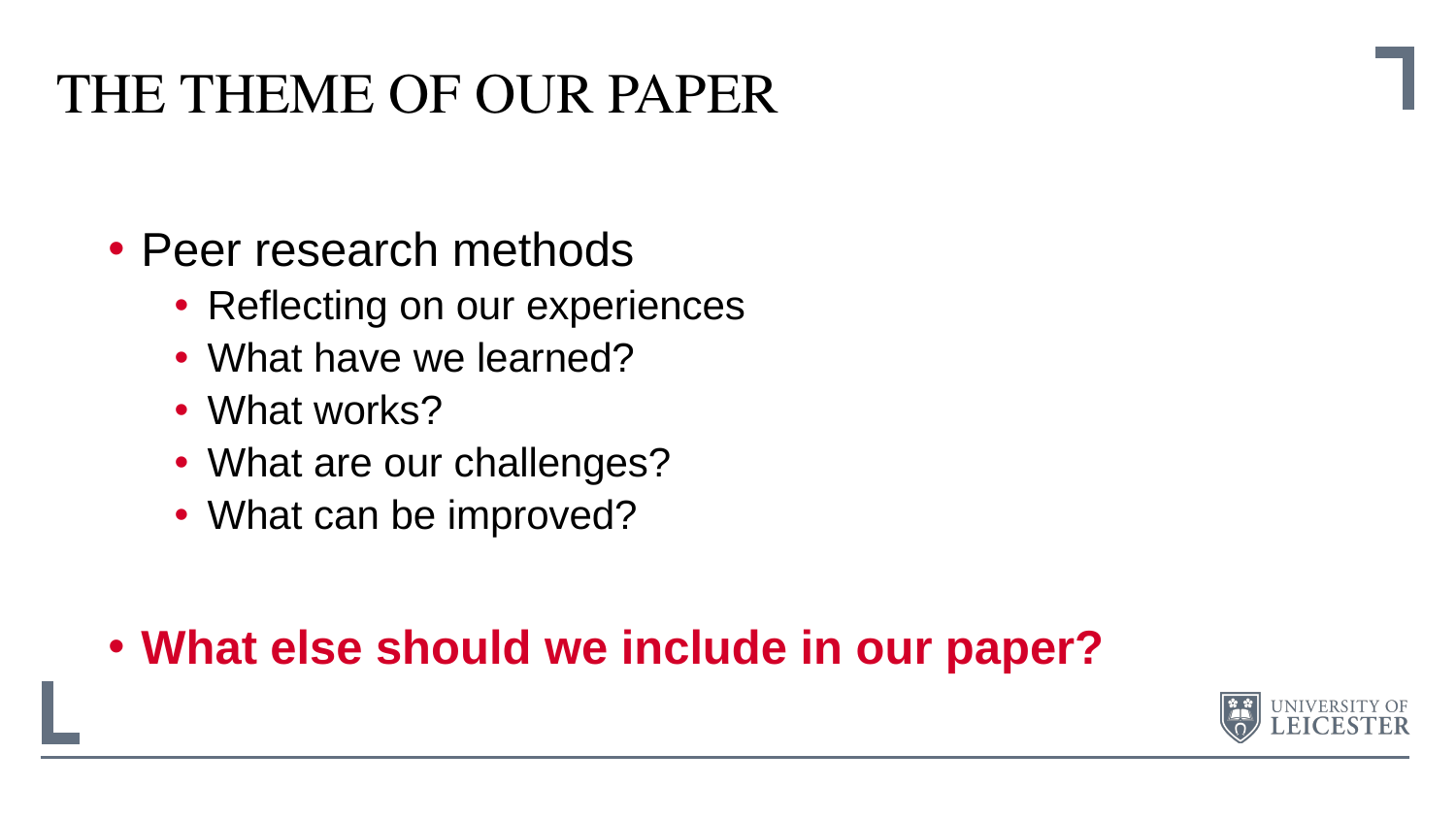

# The theme of our paper
Peer research methods
Reflecting on our experiences
What have we learned?
What works?
What are our challenges?
What can be improved?

What else should we include in our paper?